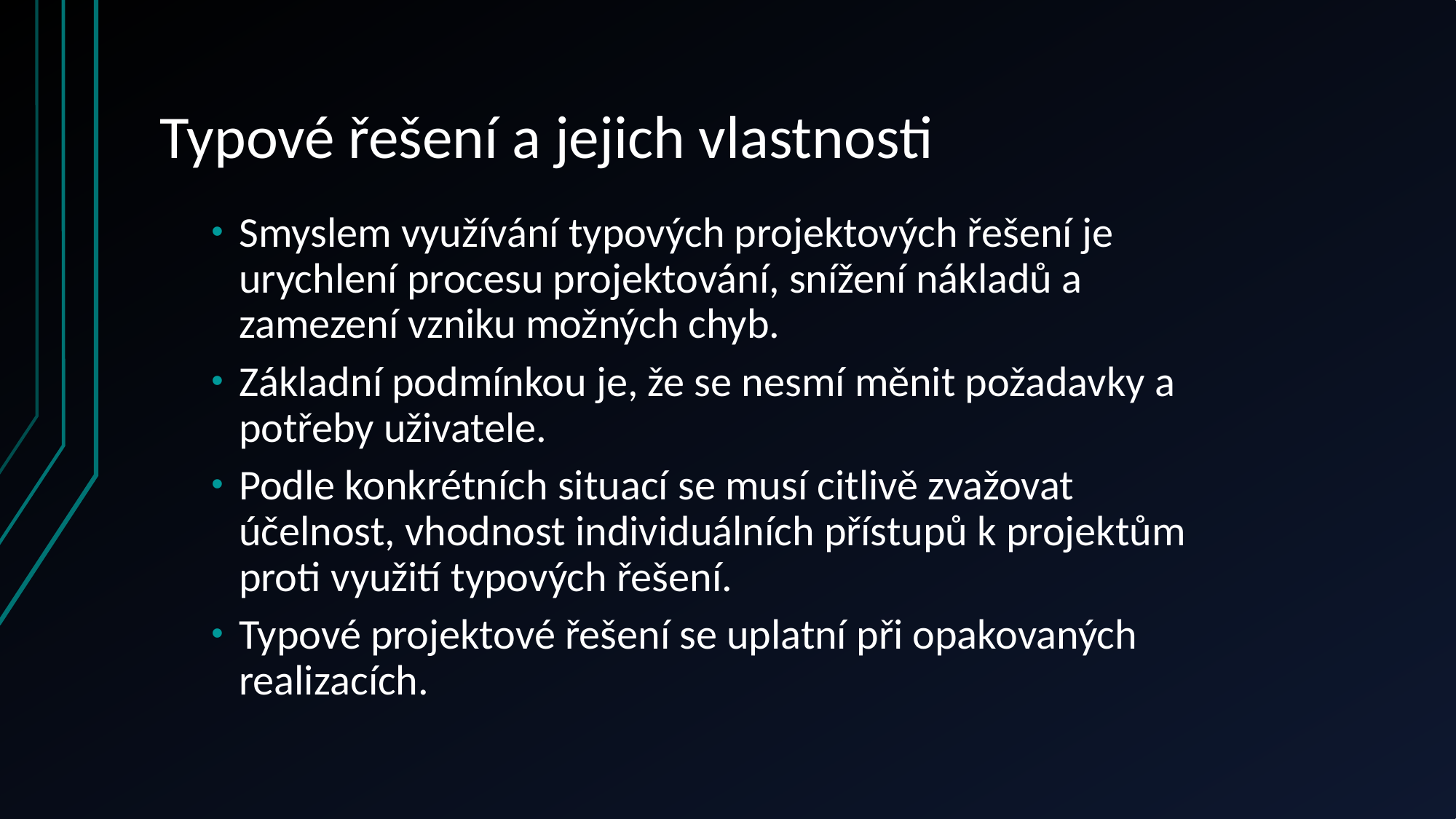

# Typové řešení a jejich vlastnosti
Smyslem využívání typových projektových řešení je urychlení procesu projektování, snížení nákladů a zamezení vzniku možných chyb.
Základní podmínkou je, že se nesmí měnit požadavky a potřeby uživatele.
Podle konkrétních situací se musí citlivě zvažovat účelnost, vhodnost individuálních přístupů k projektům proti využití typových řešení.
Typové projektové řešení se uplatní při opakovaných realizacích.